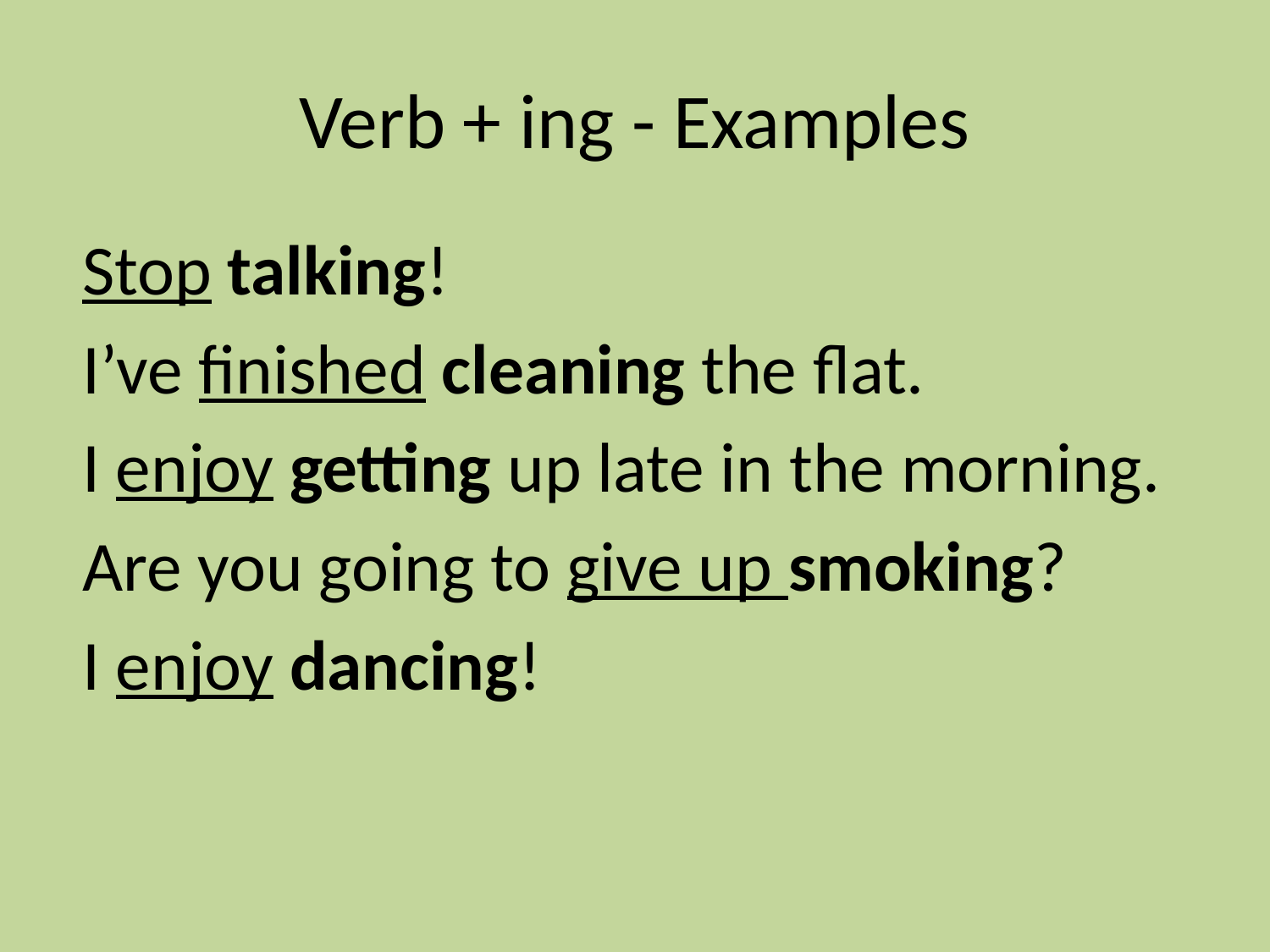

# Verb + ing - Examples
Stop talking!
I’ve finished cleaning the flat.
I enjoy getting up late in the morning.
Are you going to give up smoking?
I enjoy dancing!